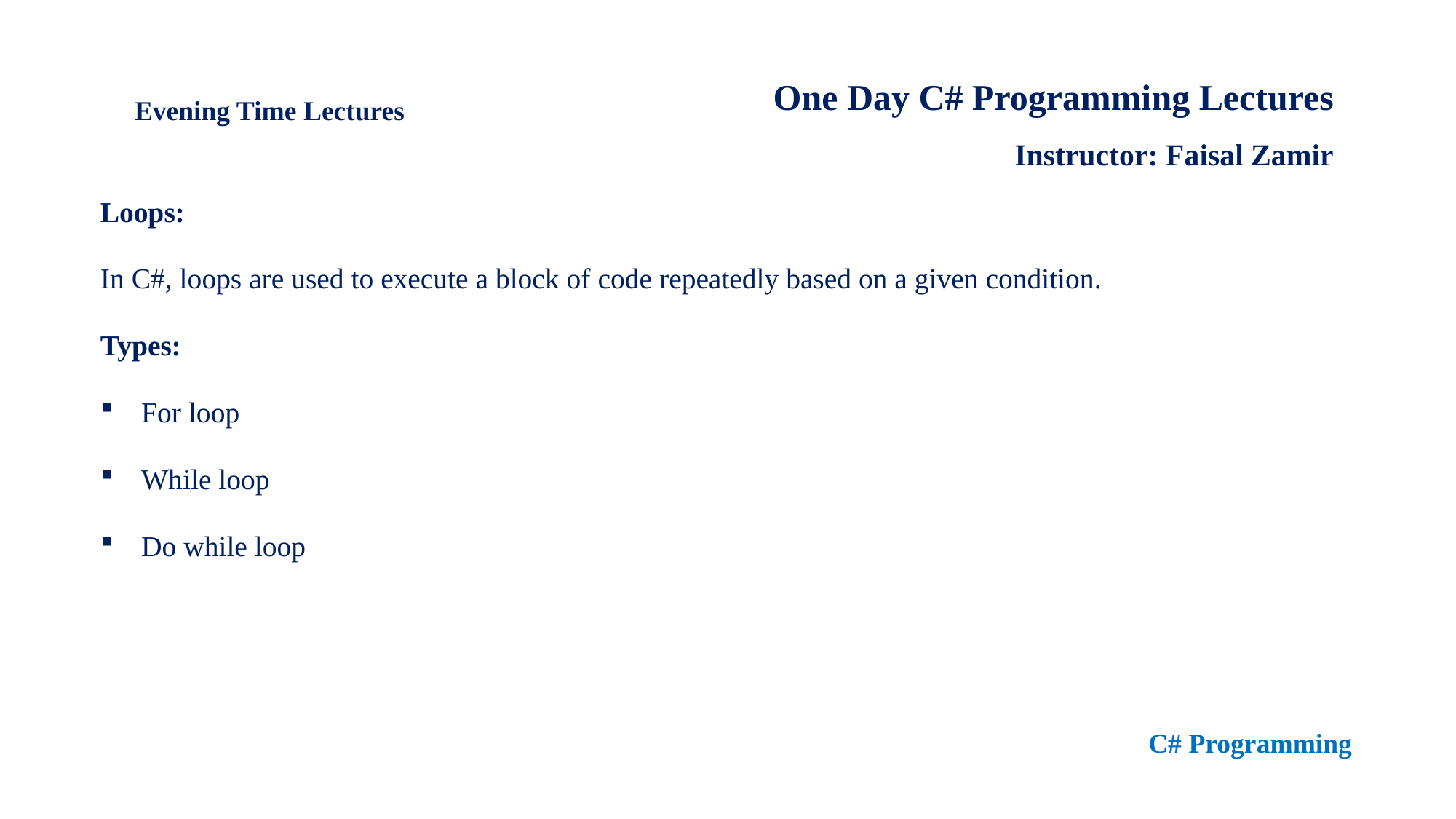

One Day C# Programming Lectures
Instructor: Faisal Zamir
Evening Time Lectures
Loops:
In C#, loops are used to execute a block of code repeatedly based on a given condition.
Types:
For loop
While loop
Do while loop
C# Programming